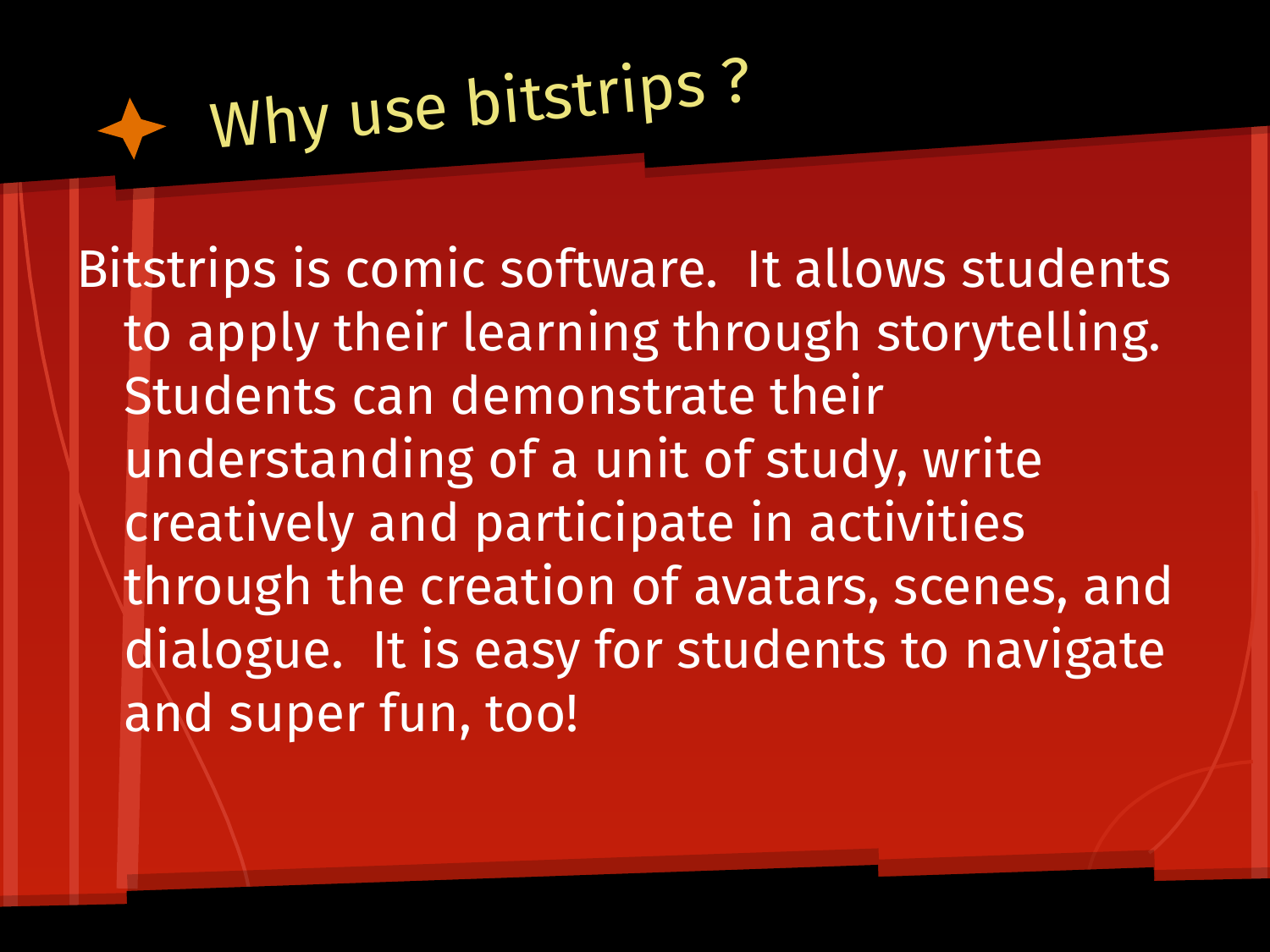

# Why use bitstrips ?
Bitstrips is comic software.  It allows students to apply their learning through storytelling.  Students can demonstrate their understanding of a unit of study, write creatively and participate in activities through the creation of avatars, scenes, and dialogue.  It is easy for students to navigate and super fun, too!